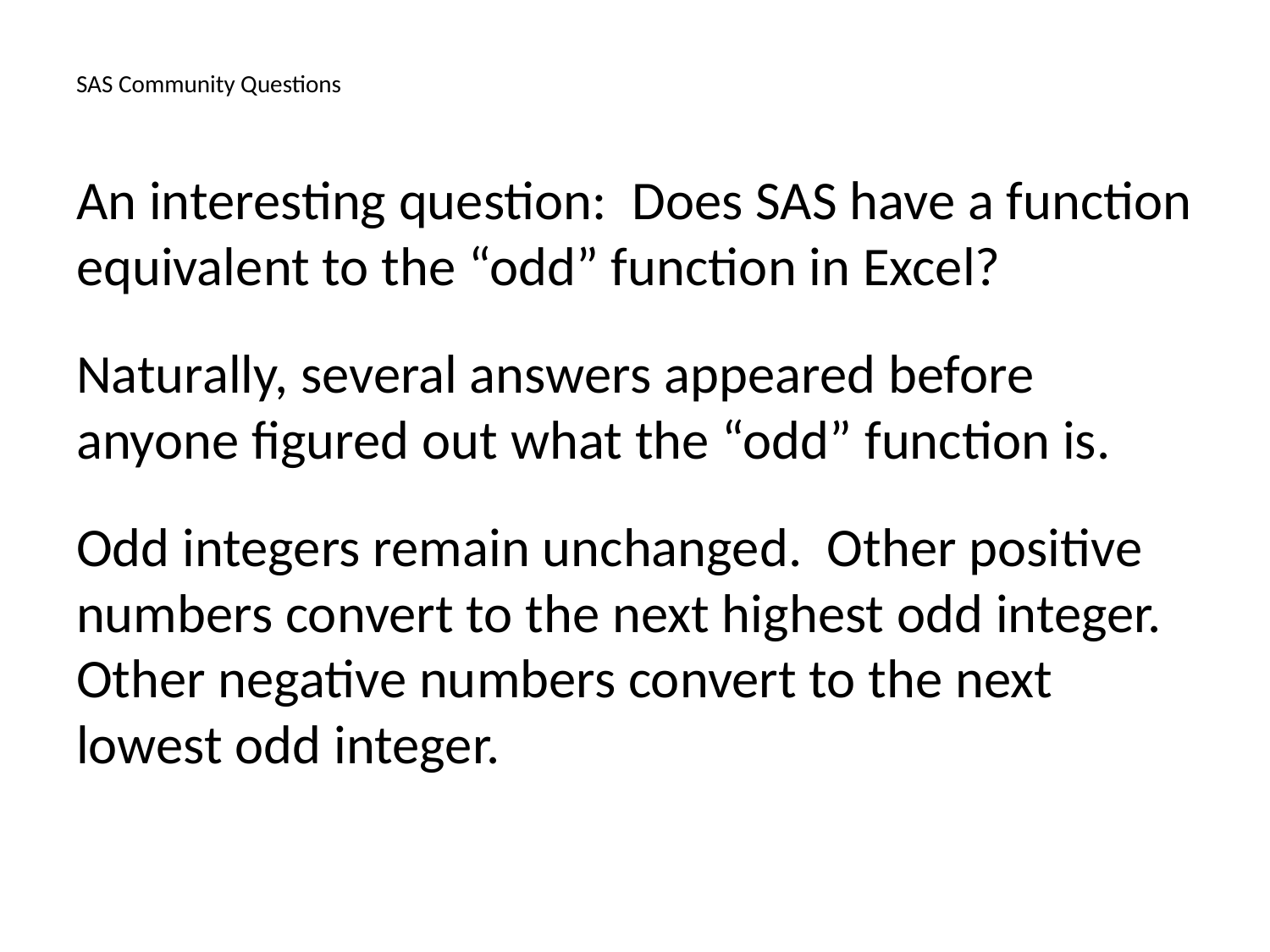

# SAS Community Questions
An interesting question:  Does SAS have a function equivalent to the “odd” function in Excel?

Naturally, several answers appeared before anyone figured out what the “odd” function is.

Odd integers remain unchanged.  Other positive numbers convert to the next highest odd integer.  Other negative numbers convert to the next lowest odd integer.